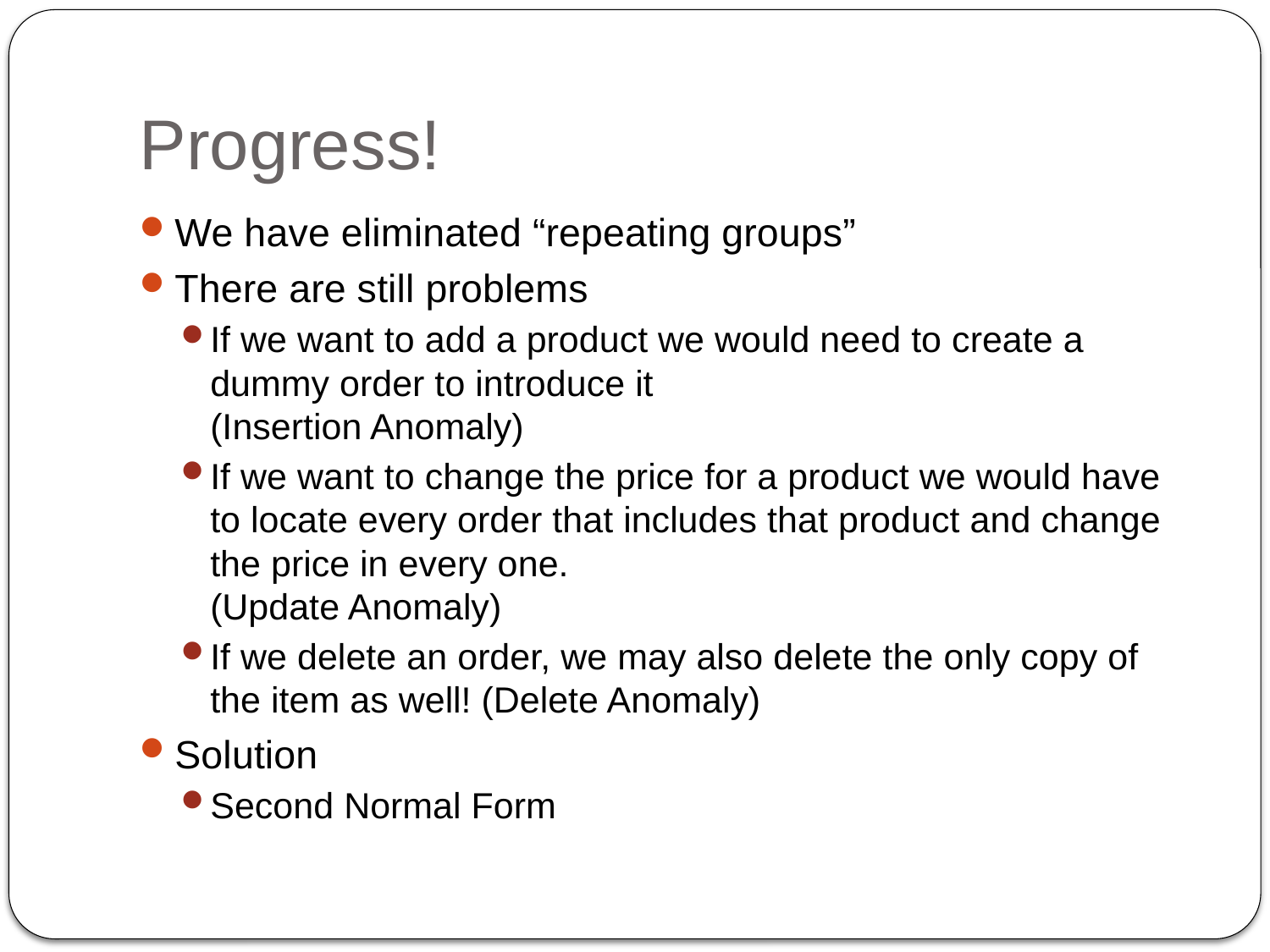

# Progress!
We have eliminated “repeating groups”
There are still problems
If we want to add a product we would need to create a dummy order to introduce it
(Insertion Anomaly)
If we want to change the price for a product we would have to locate every order that includes that product and change the price in every one.
(Update Anomaly)
If we delete an order, we may also delete the only copy of the item as well! (Delete Anomaly)
Solution
Second Normal Form